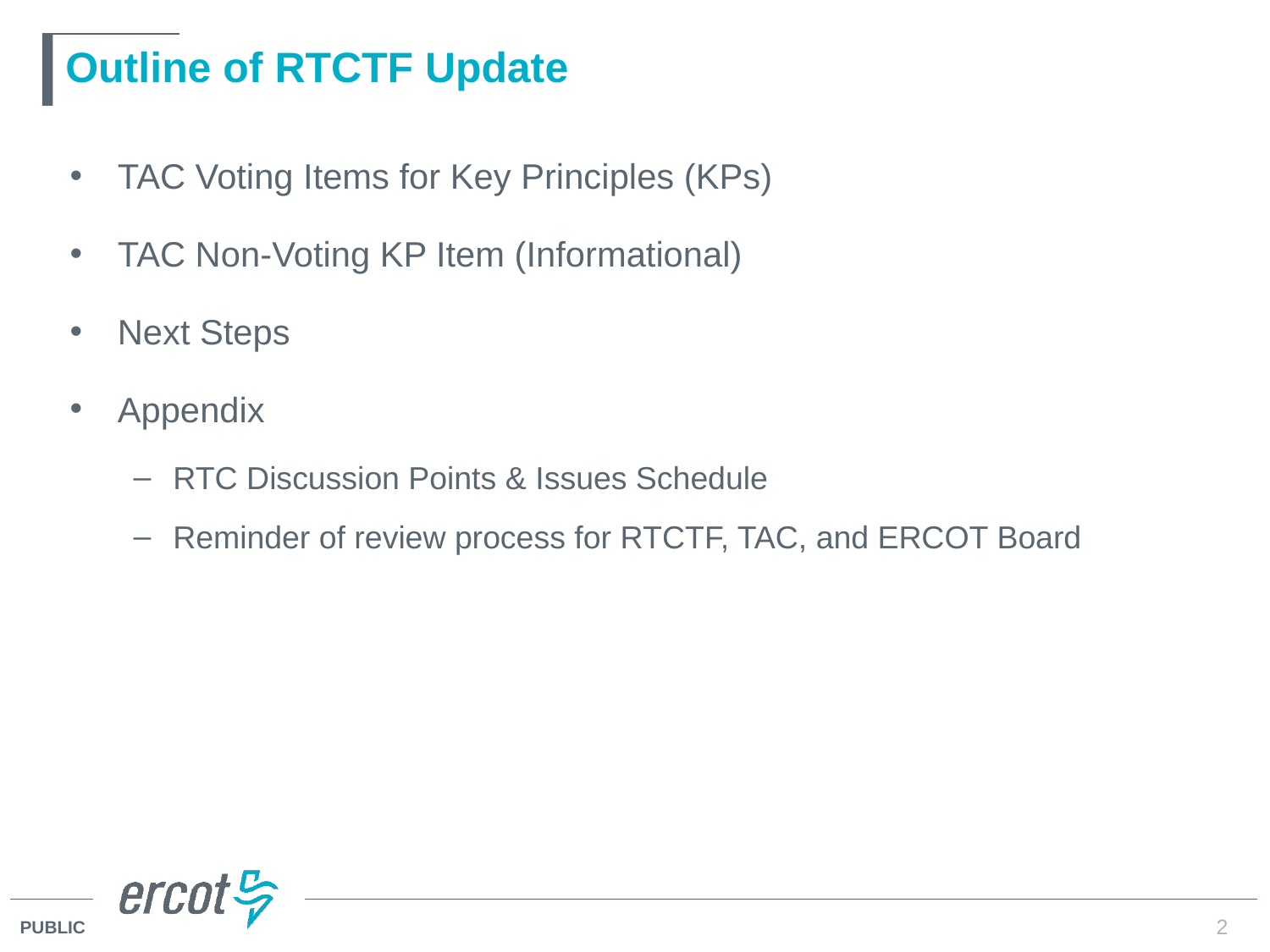

# Outline of RTCTF Update
TAC Voting Items for Key Principles (KPs)
TAC Non-Voting KP Item (Informational)
Next Steps
Appendix
RTC Discussion Points & Issues Schedule
Reminder of review process for RTCTF, TAC, and ERCOT Board

2